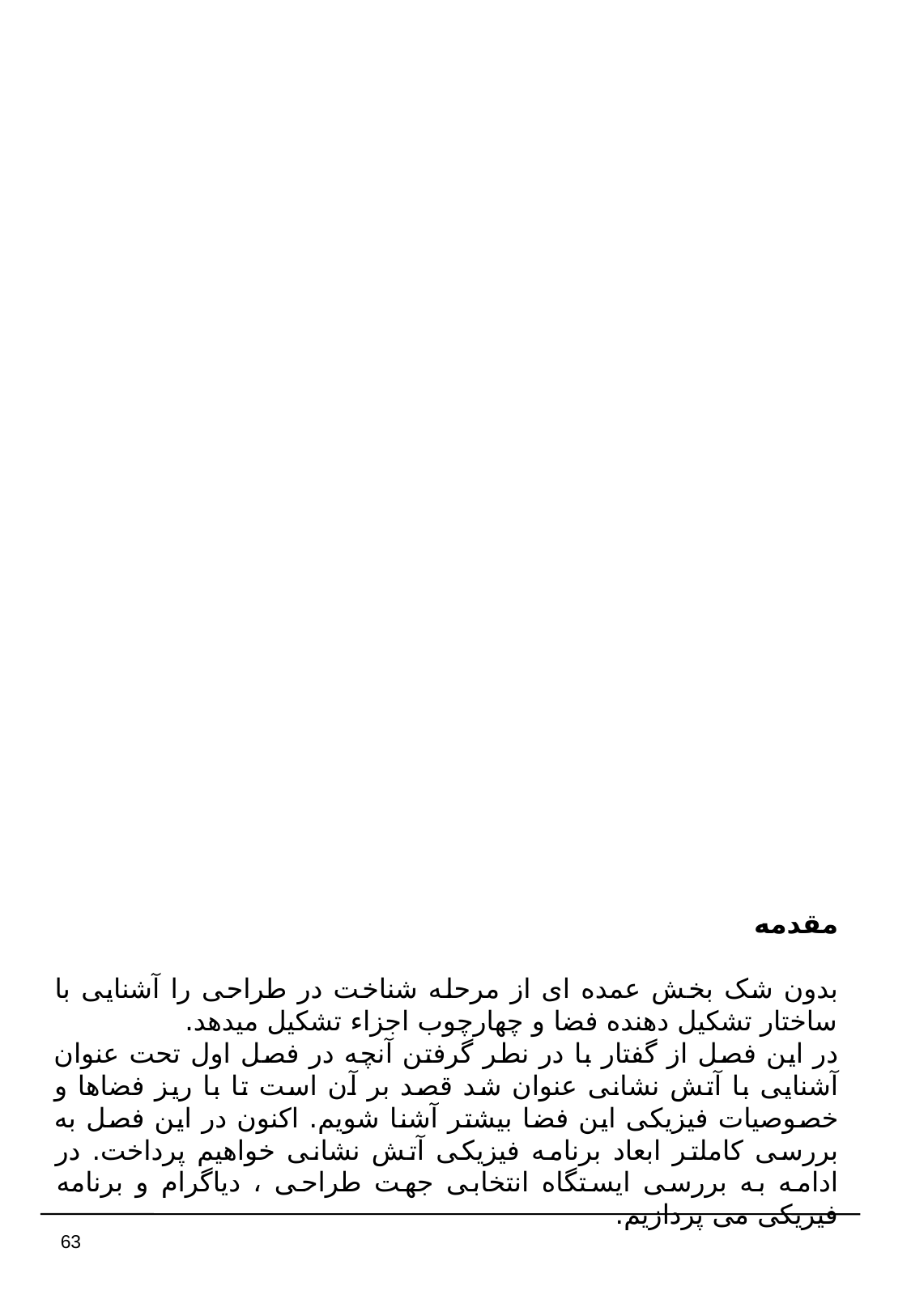

مقدمه

بدون شک بخش عمده ای از مرحله شناخت در طراحی را آشنایی با ساختار تشکیل دهنده فضا و چهارچوب اجزاء تشکیل میدهد.
در این فصل از گفتار با در نطر گرفتن آنچه در فصل اول تحت عنوان آشنایی با آتش نشانی عنوان شد قصد بر آن است تا با ریز فضاها و خصوصیات فیزیکی این فضا بیشتر آشنا شویم. اکنون در این فصل به بررسی کاملتر ابعاد برنامه فیزیکی آتش نشانی خواهیم پرداخت. در ادامه به بررسی ایستگاه انتخابی جهت طراحی ، دیاگرام و برنامه فیریکی می پردازیم.
63